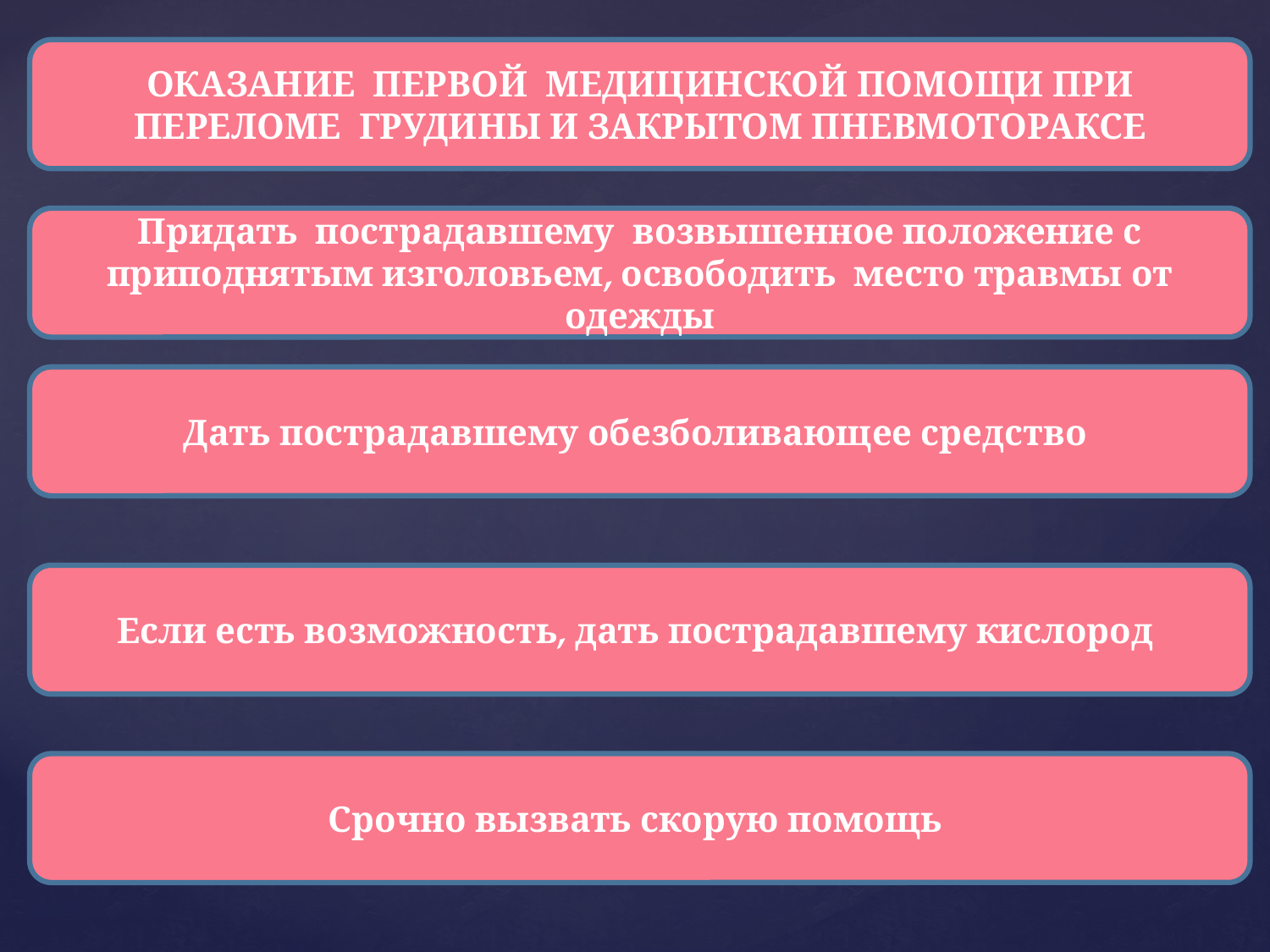

ОКАЗАНИЕ  ПЕРВОЙ  МЕДИЦИНСКОЙ ПОМОЩИ ПРИ
ПЕРЕЛОМЕ  ГРУДИНЫ И ЗАКРЫТОМ ПНЕВМОТОРАКСЕ
Придать  пострадавшему  возвышенное положение с приподнятым изголовьем, освободить  место травмы от одежды
Дать пострадавшему обезболивающее средство
Если есть возможность, дать пострадавшему кислород
Срочно вызвать скорую помощь